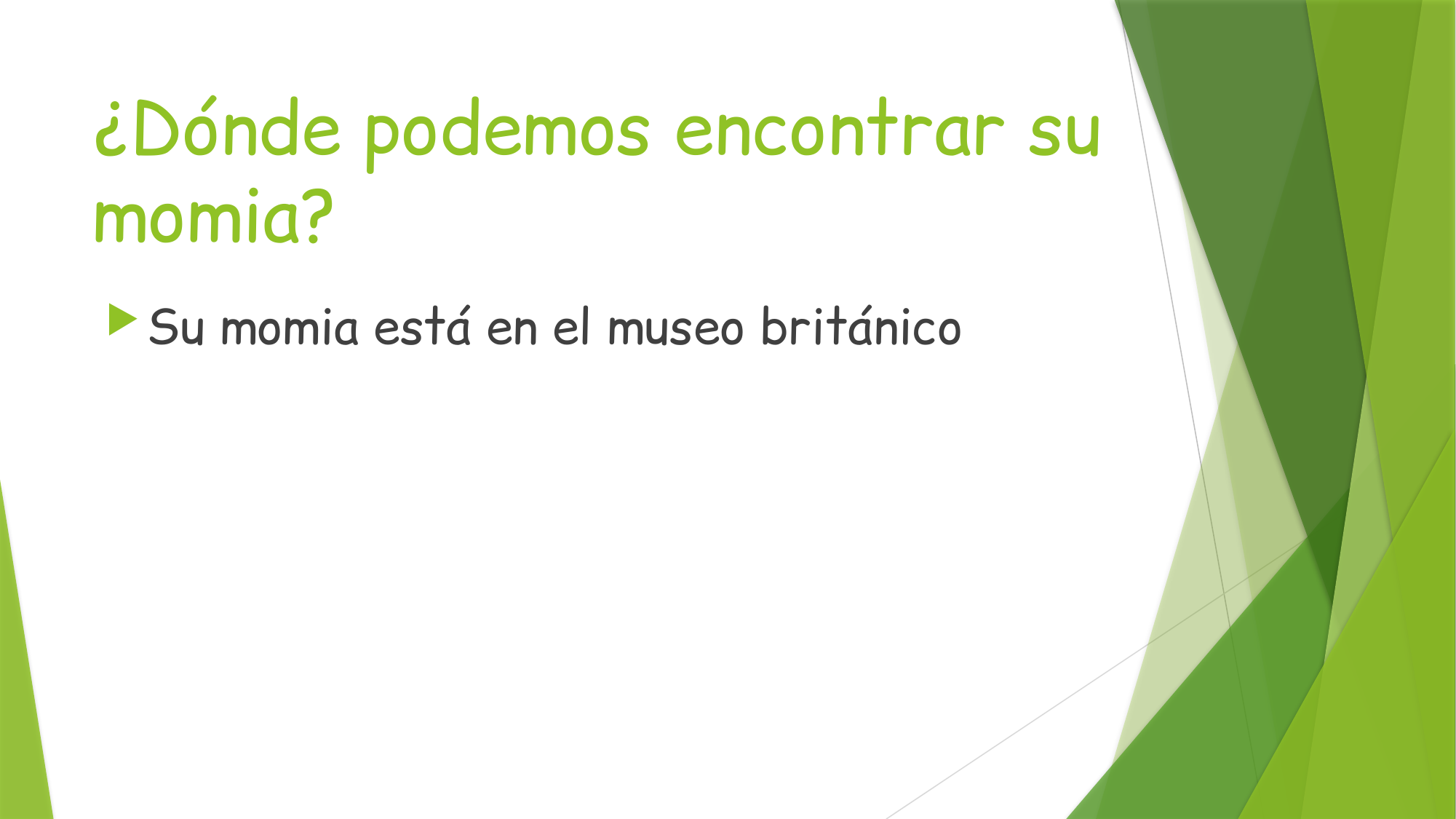

# ¿Dónde podemos encontrar su momia?
Su momia está en el museo británico